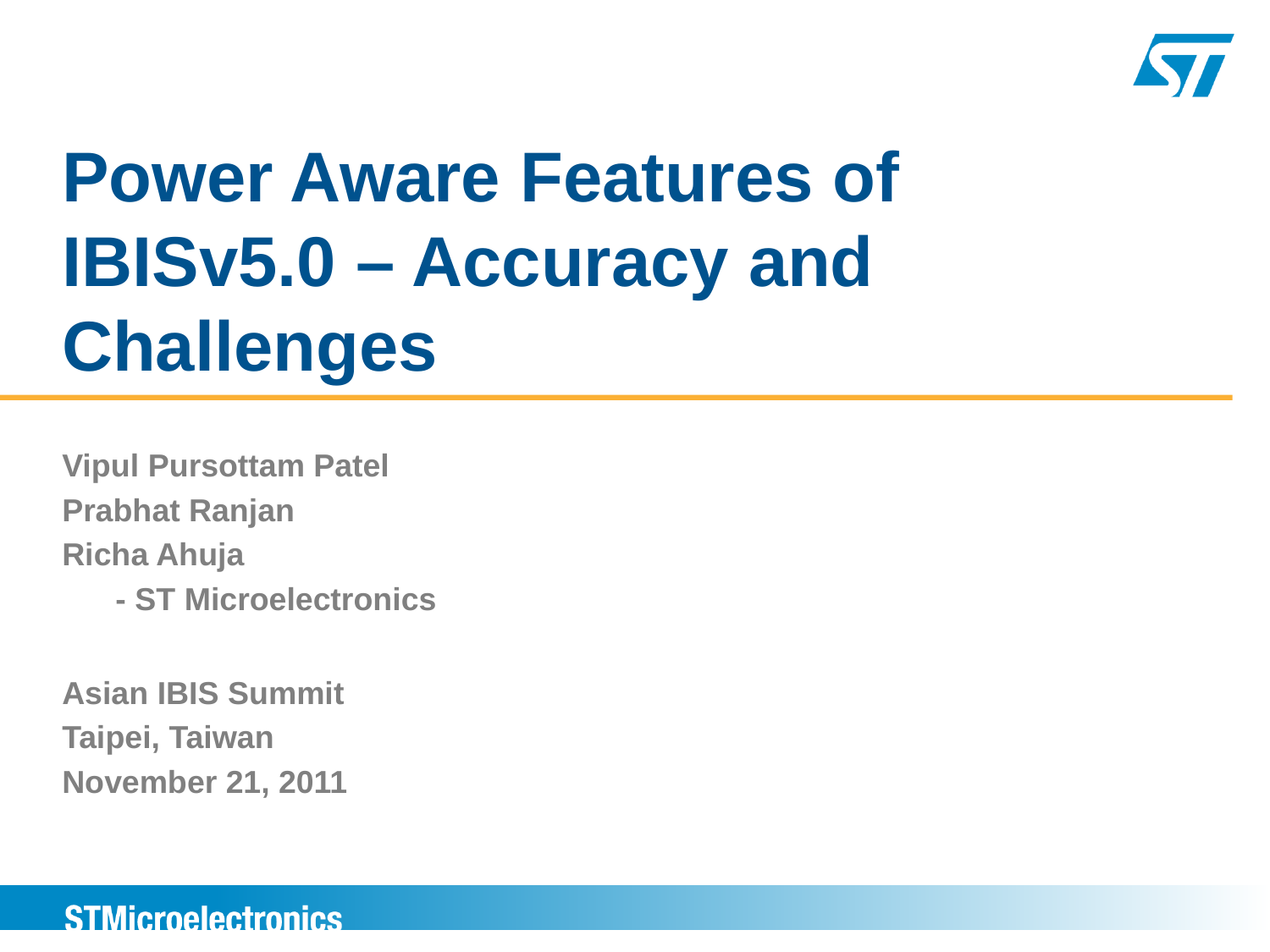

# Power Aware Features of IBISv5.0 – Accuracy and Challenges
Vipul Pursottam Patel
Prabhat Ranjan
Richa Ahuja
      - ST Microelectronics

Asian IBIS Summit
Taipei, Taiwan
November 21, 2011